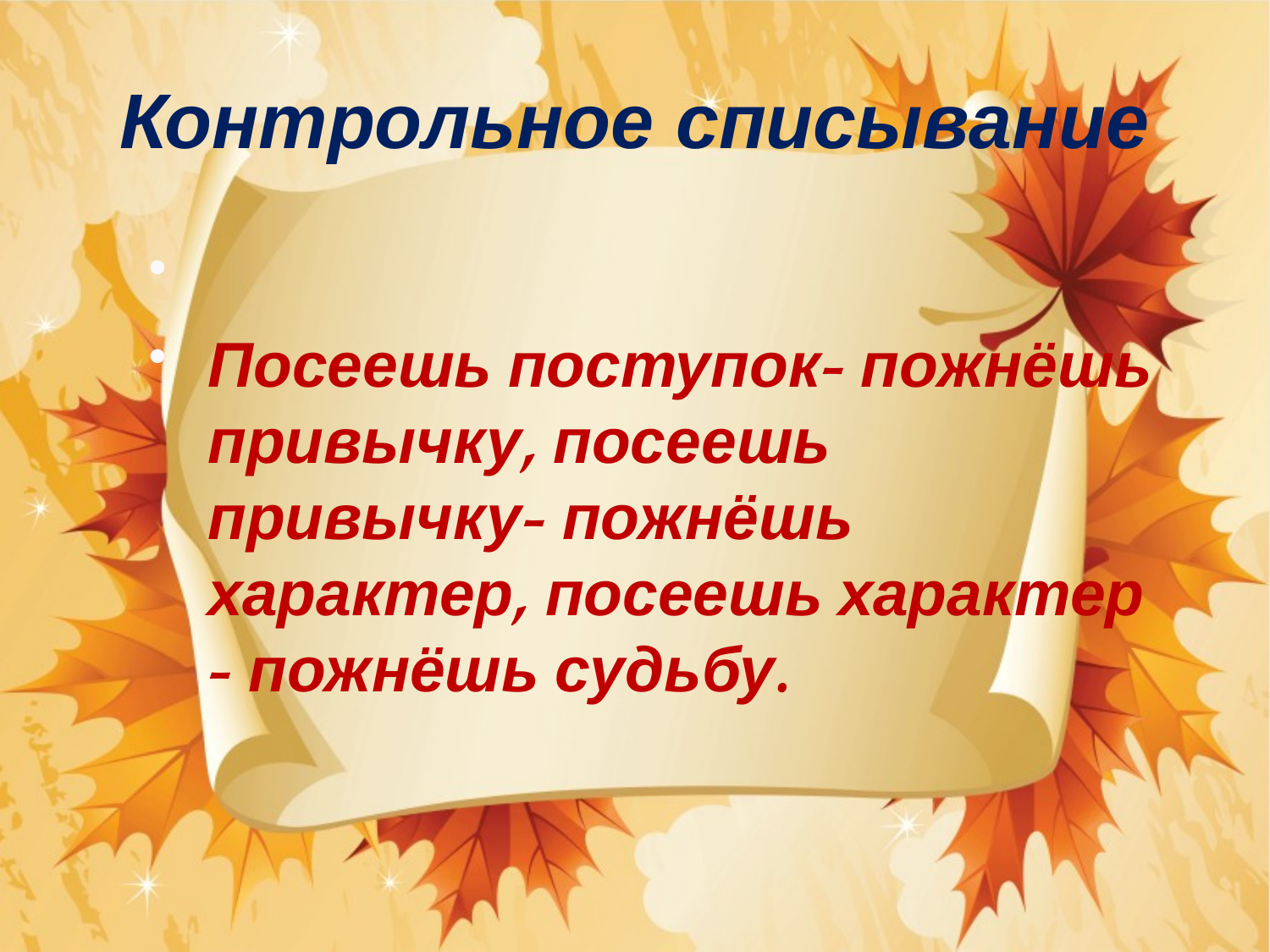

# Контрольное списывание

Посеешь поступок- пожнёшь привычку, посеешь привычку- пожнёшь характер, посеешь характер - пожнёшь судьбу.